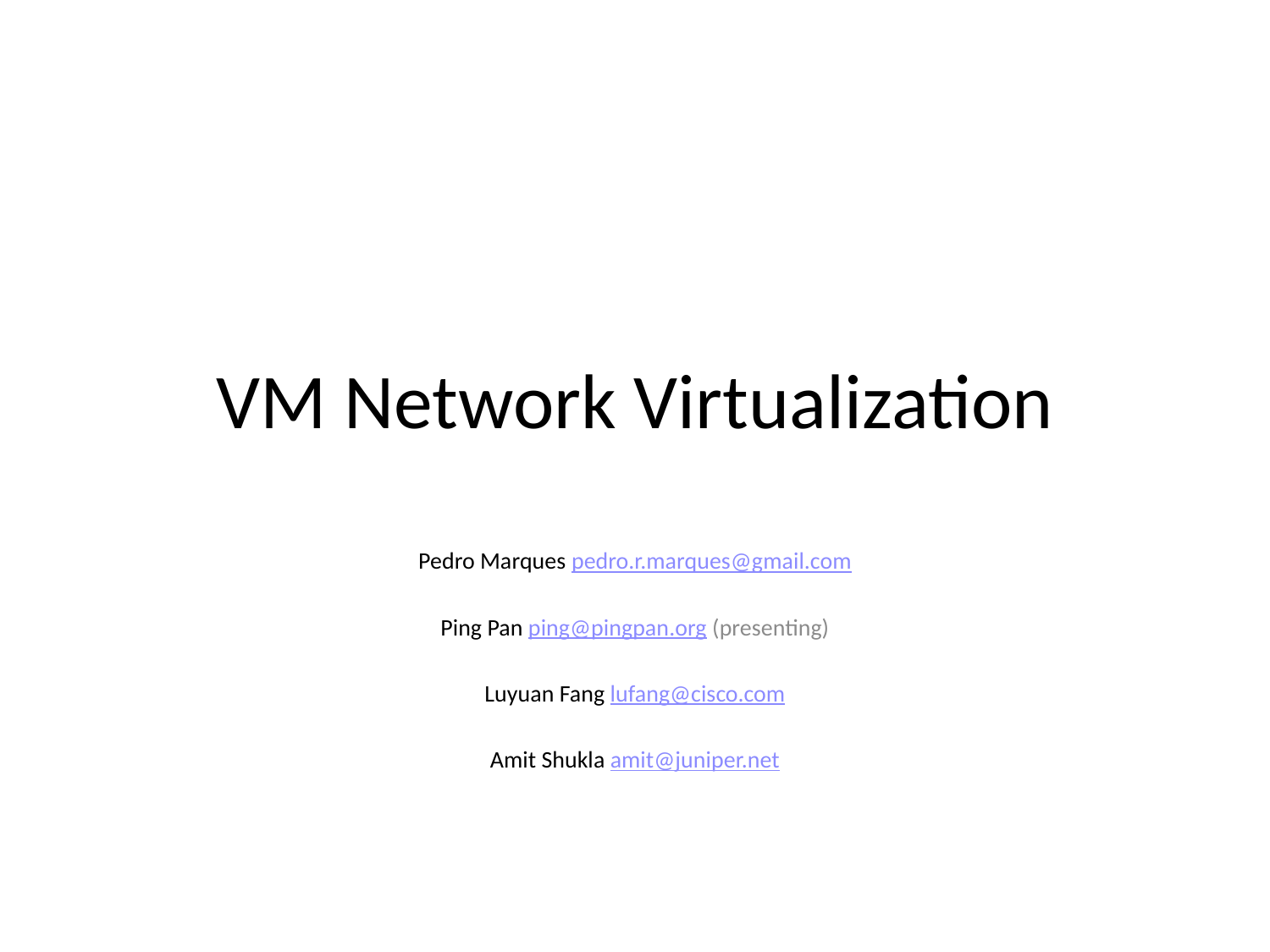

# VM Network Virtualization
Pedro Marques pedro.r.marques@gmail.com

Ping Pan ping@pingpan.org (presenting)

Luyuan Fang lufang@cisco.com

Amit Shukla amit@juniper.net